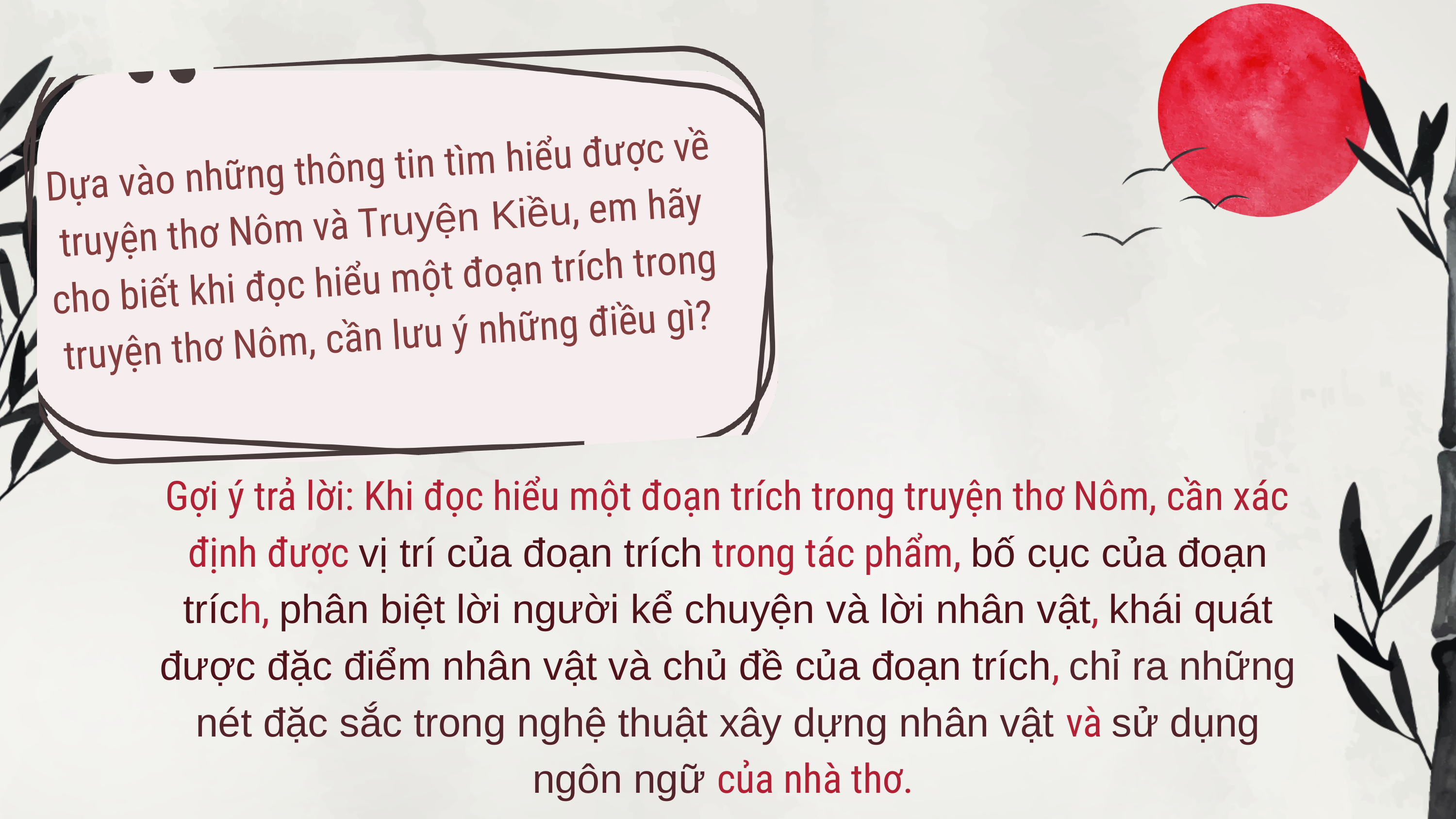

Dựa vào những thông tin tìm hiểu được về truyện thơ Nôm và Truyện Kiều, em hãy cho biết khi đọc hiểu một đoạn trích trong truyện thơ Nôm, cần lưu ý những điều gì?

Gợi ý trả lời: Khi đọc hiểu một đoạn trích trong truyện thơ Nôm, cần xác định được vị trí của đoạn trích trong tác phẩm, bố cục của đoạn trích, phân biệt lời người kể chuyện và lời nhân vật, khái quát được đặc điểm nhân vật và chủ đề của đoạn trích, chỉ ra những nét đặc sắc trong nghệ thuật xây dựng nhân vật và sử dụng ngôn ngữ của nhà thơ.